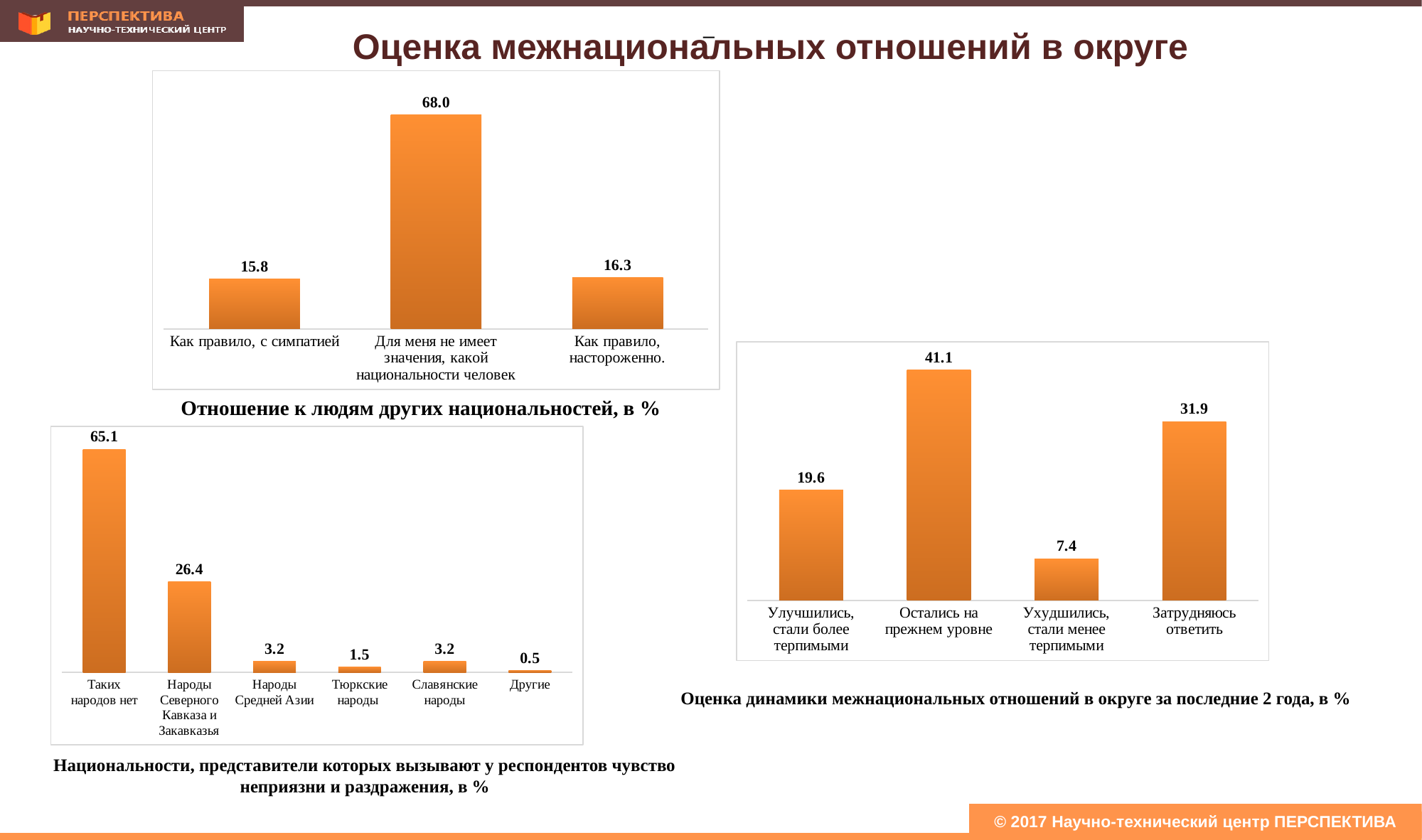

Оценка межнациональных отношений в округе

–

### Chart

| Category |  |
|---|---|
| Как правило, с симпатией | 15.75 |
| Для меня не имеет значения, какой национальности человек | 68.0 |
| Как правило, настороженно. | 16.25 |

### Chart

| Category |  |
|---|---|
| Улучшились, стали более терпимыми | 19.642857142857142 |
| Остались на прежнем уровне | 41.07142857142857 |
| Ухудшились, стали менее терпимыми | 7.3979591836734695 |
| Затрудняюсь ответить | 31.887755102040817 |
Отношение к людям других национальностей, в %

### Chart

| Category |  |
|---|---|
| Таких народов нет | 65.08728179551122 |
| Народы Северного Кавказа и Закавказья | 26.433915211970074 |
| Народы Средней Азии | 3.2418952618453867 |
| Тюркские народы  | 1.4962593516209477 |
| Славянские народы | 3.2418952618453867 |
| Другие | 0.49875311720698257 |
Оценка динамики межнациональных отношений в округе за последние 2 года, в %
Национальности, представители которых вызывают у респондентов чувство неприязни и раздражения, в %
© 2017 Научно-технический центр ПЕРСПЕКТИВА